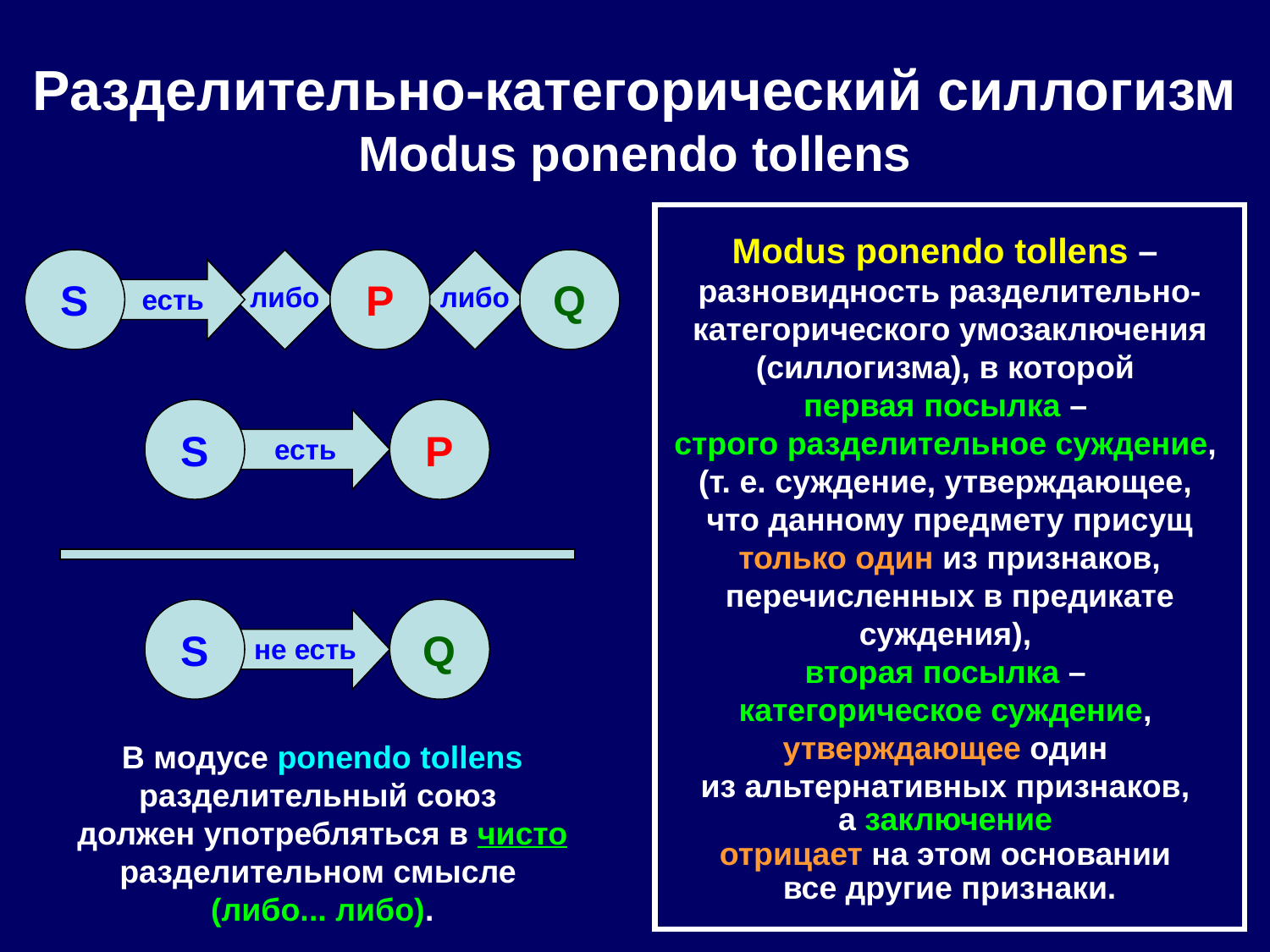

# Разделительно-категорический силлогизм Modus ponendo tollens
Modus ponendo tollens –
разновидность разделительно-категорического умозаключения (силлогизма), в которой
первая посылка –
строго разделительное суждение,
(т. е. суждение, утверждающее,
что данному предмету присущ только один из признаков, перечисленных в предикате суждения),
вторая посылка –
категорическое суждение,
утверждающее один
из альтернативных признаков,
а заключение
отрицает на этом основании
все другие признаки.
S
P
Q
либо
либо
есть
S
P
есть

S
Q
не есть
В модусе ponendo tollens разделительный союз
должен употребляться в чисто разделительном смысле
(либо... либо).